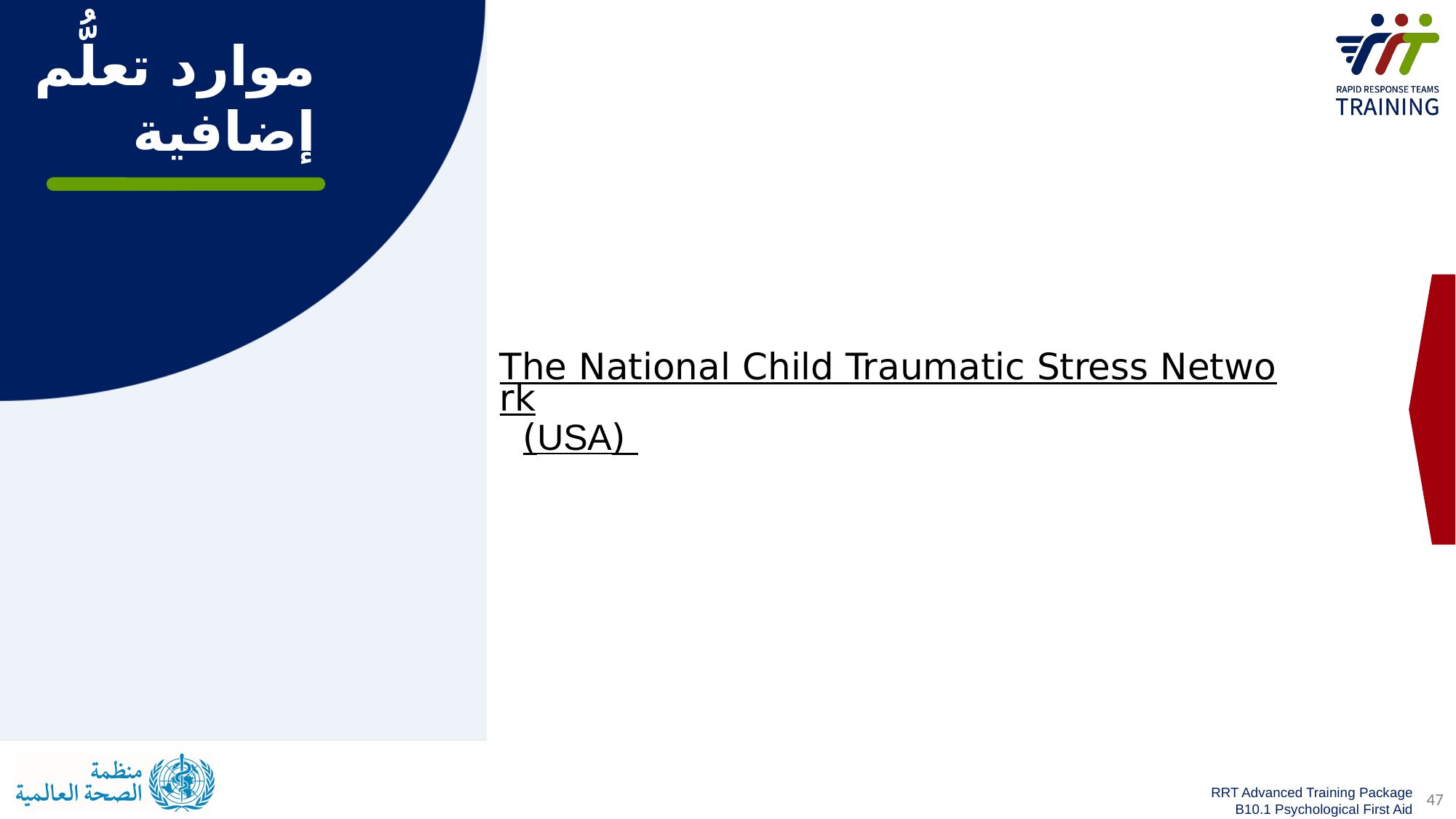

موارد تعلُّم 
إضافية
The National Child Traumatic Stress Network (USA)